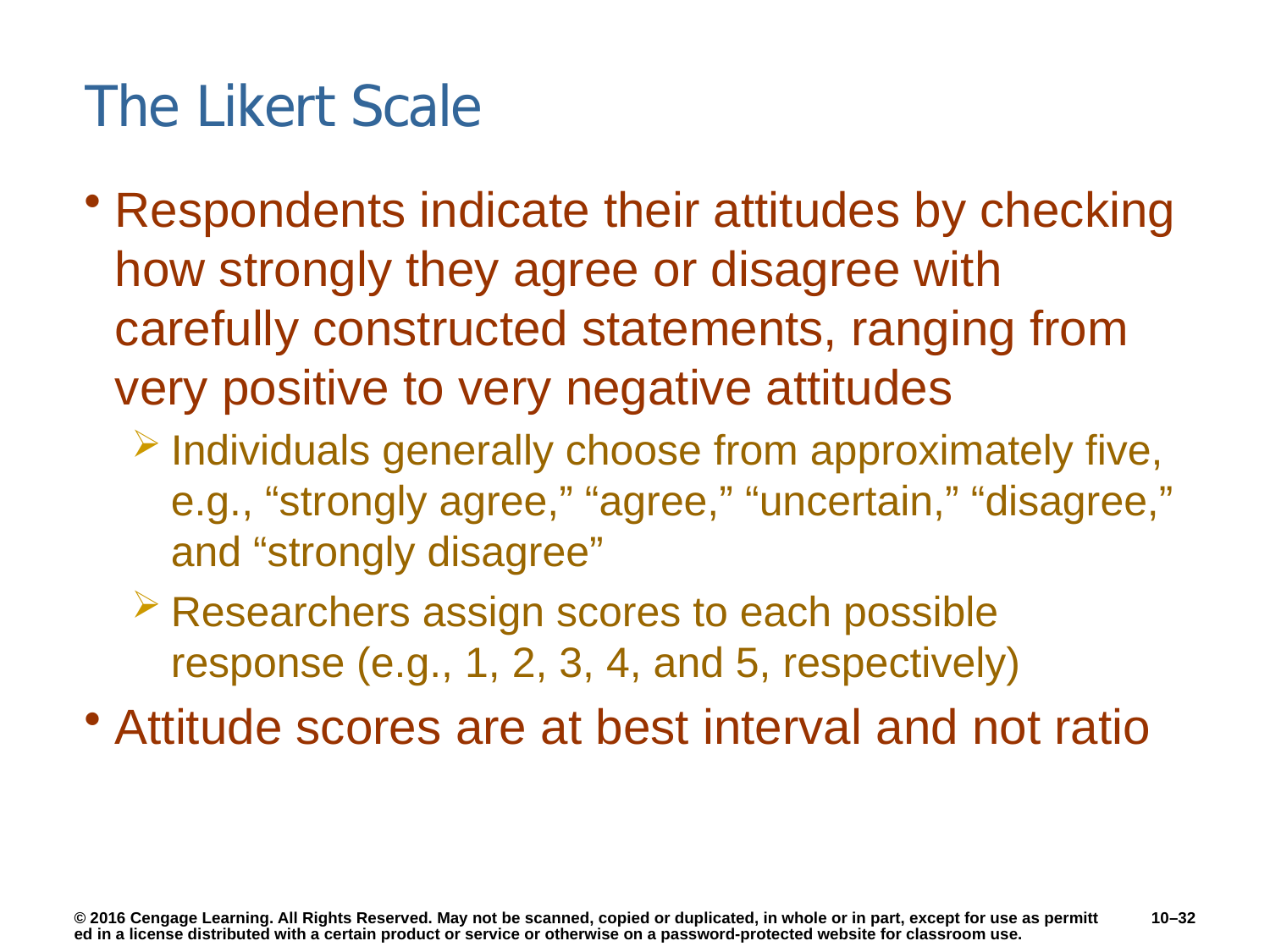

# The Likert Scale
Respondents indicate their attitudes by checking how strongly they agree or disagree with carefully constructed statements, ranging from very positive to very negative attitudes
Individuals generally choose from approximately five, e.g., “strongly agree,” “agree,” “uncertain,” “disagree,” and “strongly disagree”
Researchers assign scores to each possible response (e.g., 1, 2, 3, 4, and 5, respectively)
Attitude scores are at best interval and not ratio
10–32
© 2016 Cengage Learning. All Rights Reserved. May not be scanned, copied or duplicated, in whole or in part, except for use as permitted in a license distributed with a certain product or service or otherwise on a password-protected website for classroom use.